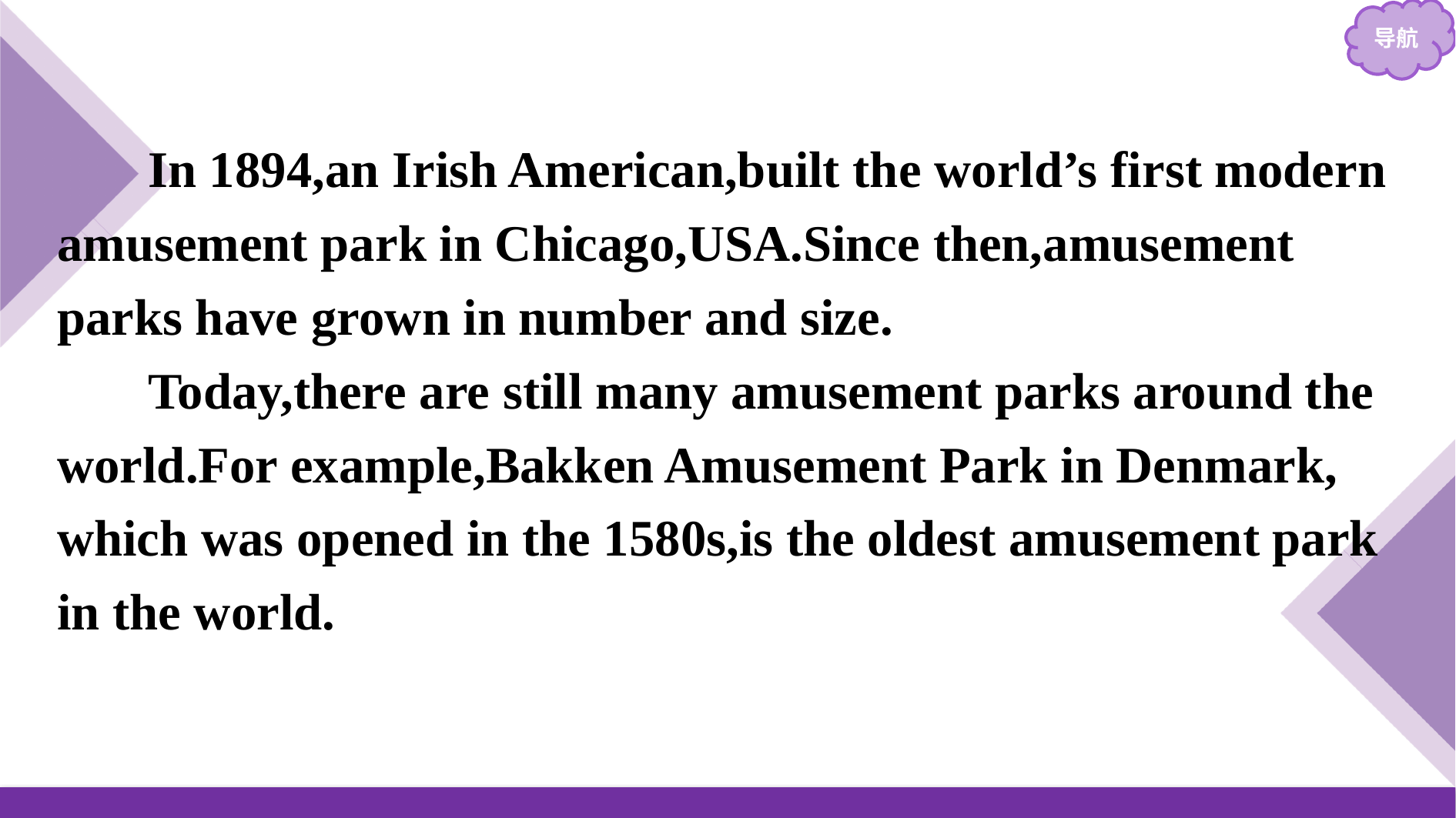

In 1894,an Irish American,built the world’s first modern amusement park in Chicago,USA.Since then,amusement parks have grown in number and size.
Today,there are still many amusement parks around the world.For example,Bakken Amusement Park in Denmark, which was opened in the 1580s,is the oldest amusement park in the world.